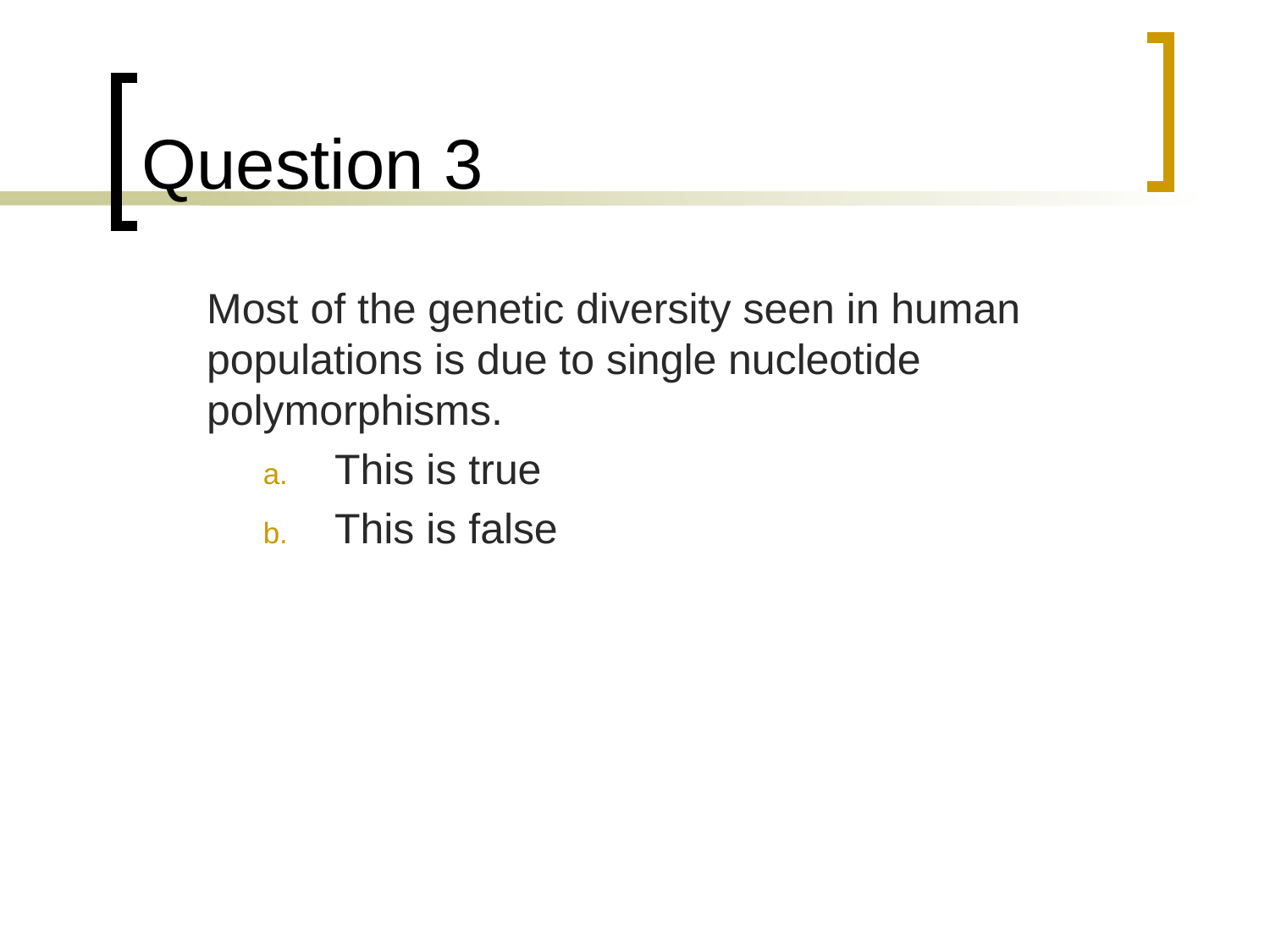

# Question 3
	Most of the genetic diversity seen in human populations is due to single nucleotide polymorphisms.
This is true
This is false